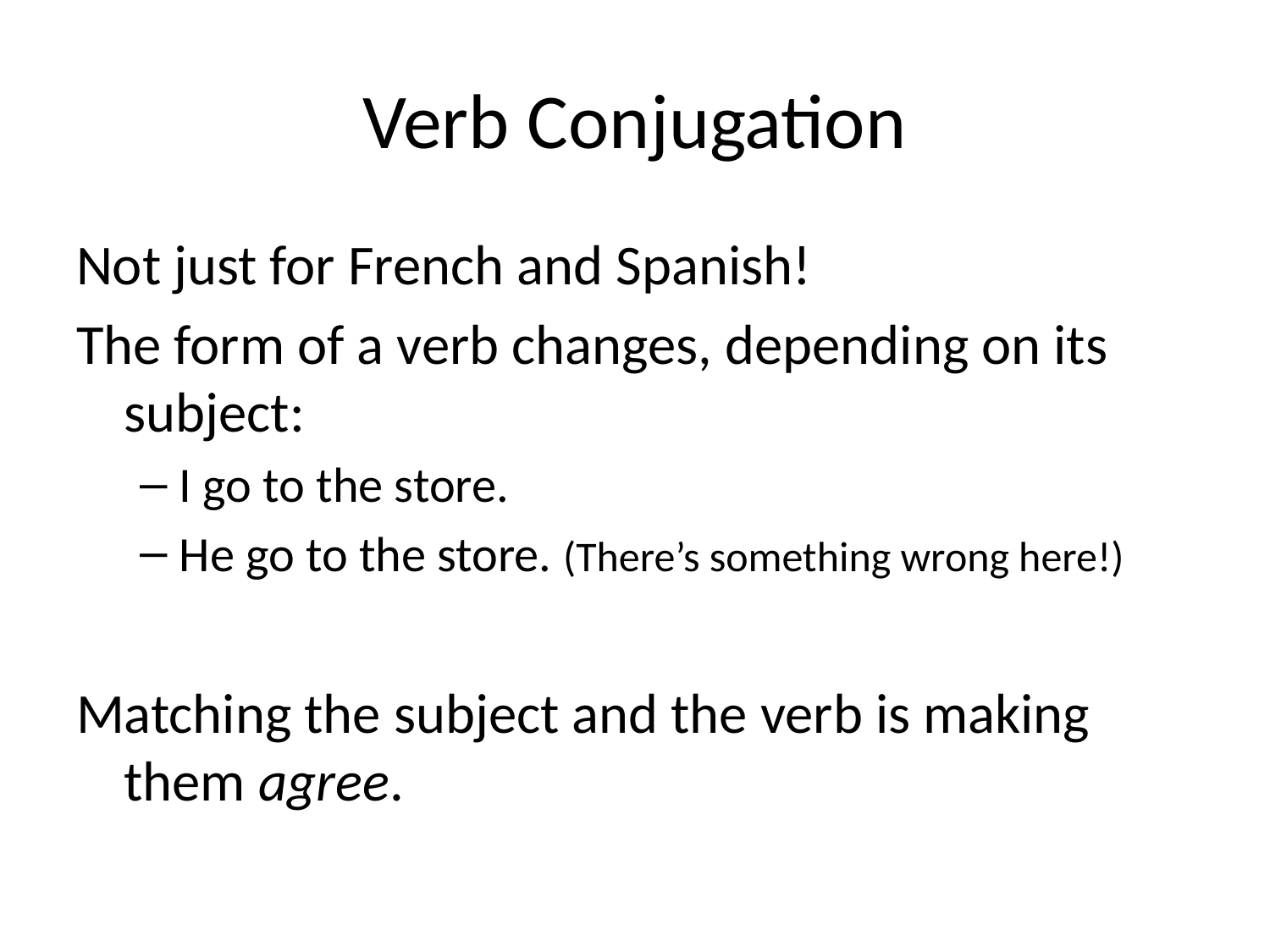

# Verb Conjugation
Not just for French and Spanish!
The form of a verb changes, depending on its subject:
I go to the store.
He go to the store. (There’s something wrong here!)

Matching the subject and the verb is making them agree.